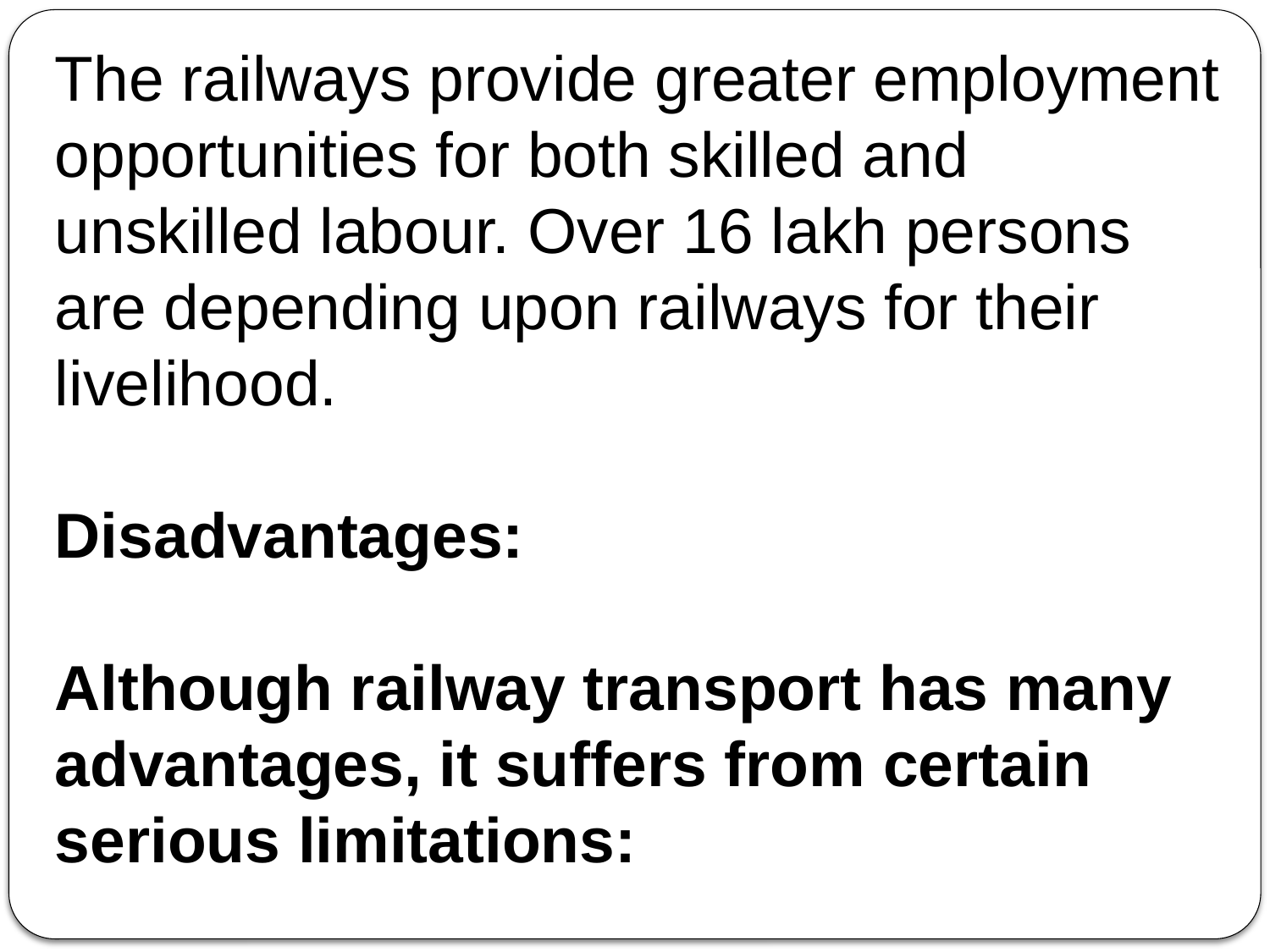

The railways provide greater employment opportunities for both skilled and unskilled labour. Over 16 lakh persons are depending upon railways for their livelihood.

Disadvantages:

Although railway transport has many advantages, it suffers from certain serious limitations: